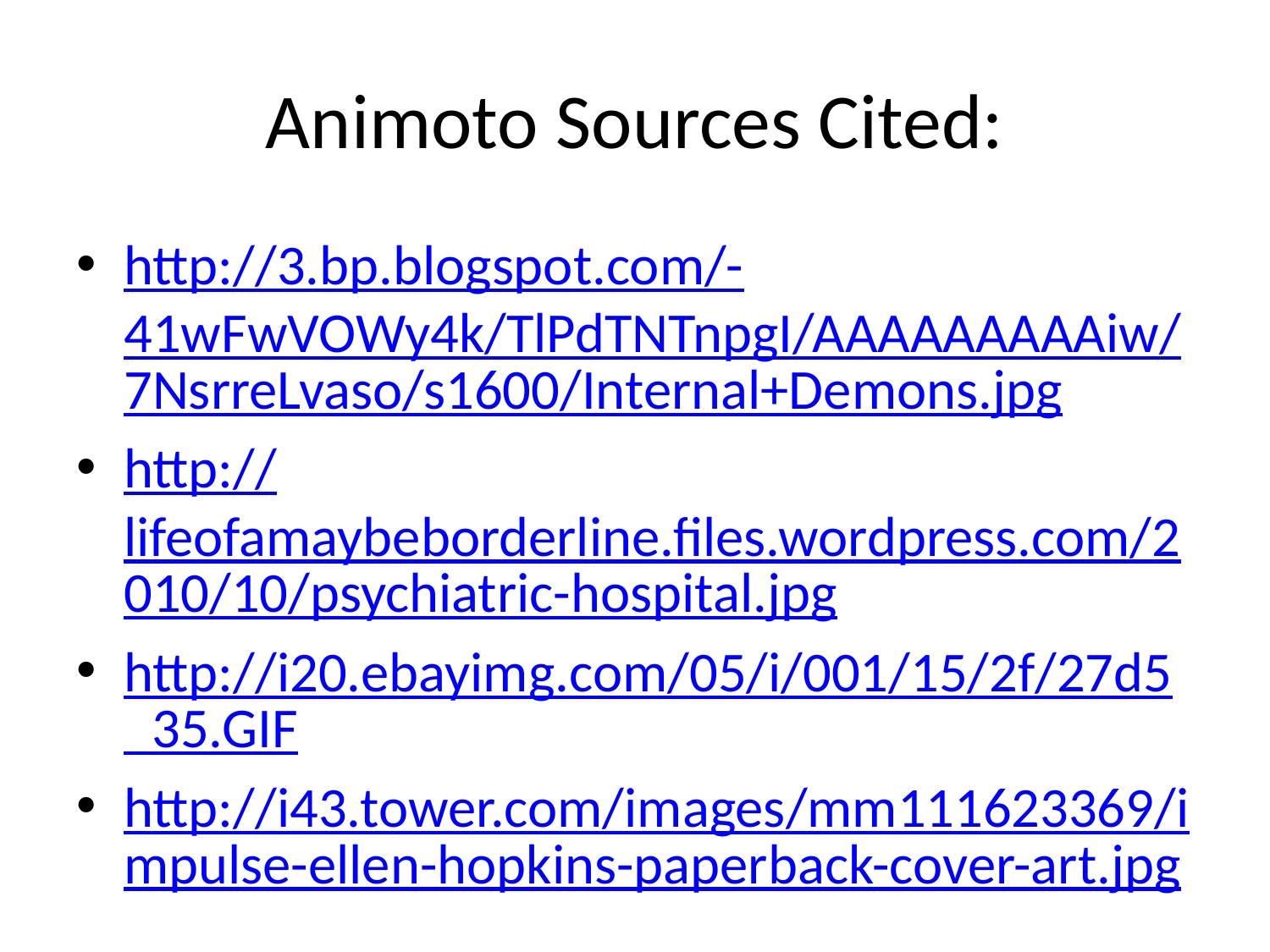

# Animoto Sources Cited:
http://3.bp.blogspot.com/-41wFwVOWy4k/TlPdTNTnpgI/AAAAAAAAAiw/7NsrreLvaso/s1600/Internal+Demons.jpg
http://lifeofamaybeborderline.files.wordpress.com/2010/10/psychiatric-hospital.jpg
http://i20.ebayimg.com/05/i/001/15/2f/27d5_35.GIF
http://i43.tower.com/images/mm111623369/impulse-ellen-hopkins-paperback-cover-art.jpg